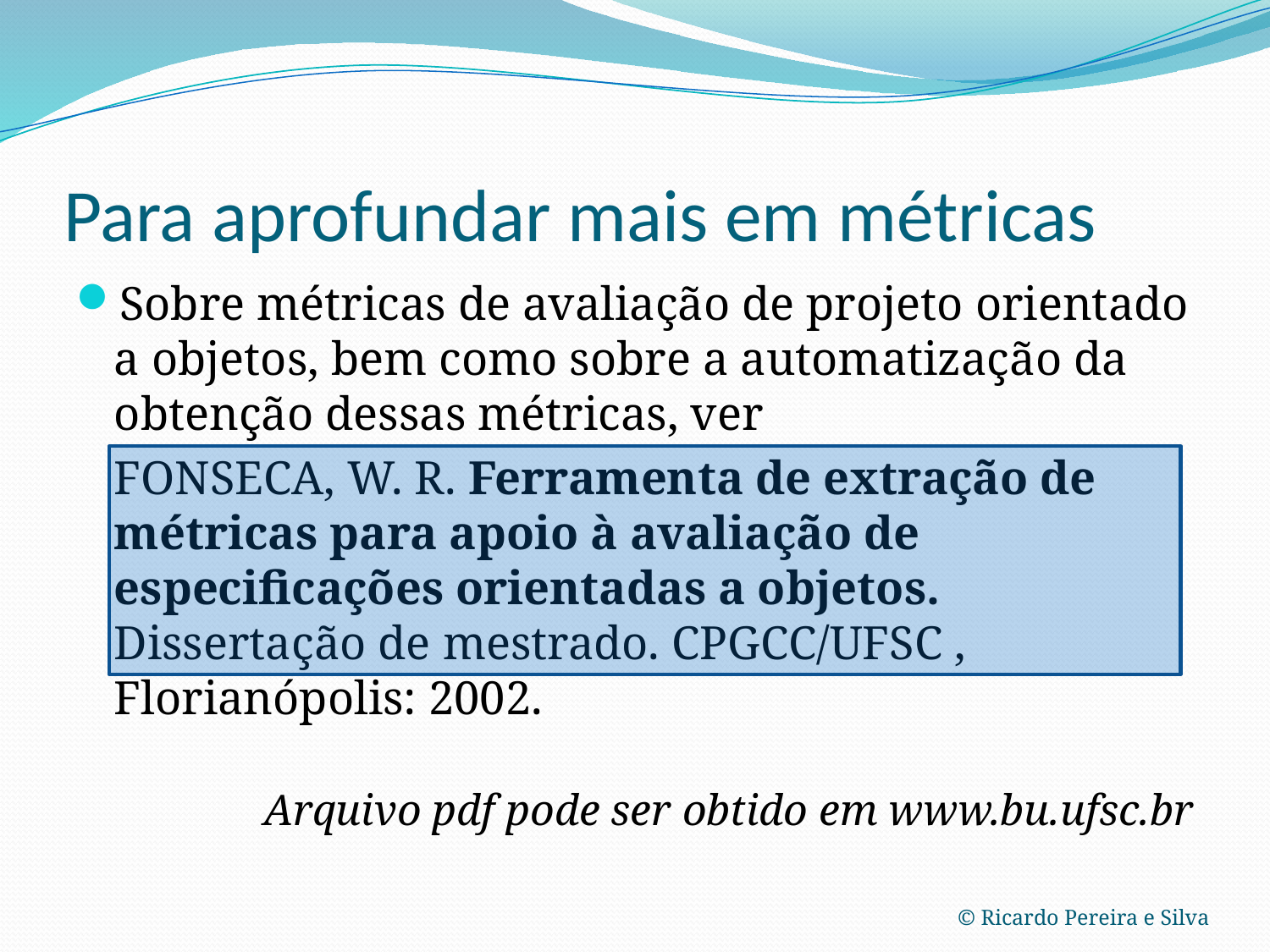

# Para aprofundar mais em métricas
Sobre métricas de avaliação de projeto orientado a objetos, bem como sobre a automatização da obtenção dessas métricas, ver
	FONSECA, W. R. Ferramenta de extração de métricas para apoio à avaliação de especificações orientadas a objetos. Dissertação de mestrado. CPGCC/UFSC , Florianópolis: 2002.
Arquivo pdf pode ser obtido em www.bu.ufsc.br

© Ricardo Pereira e Silva